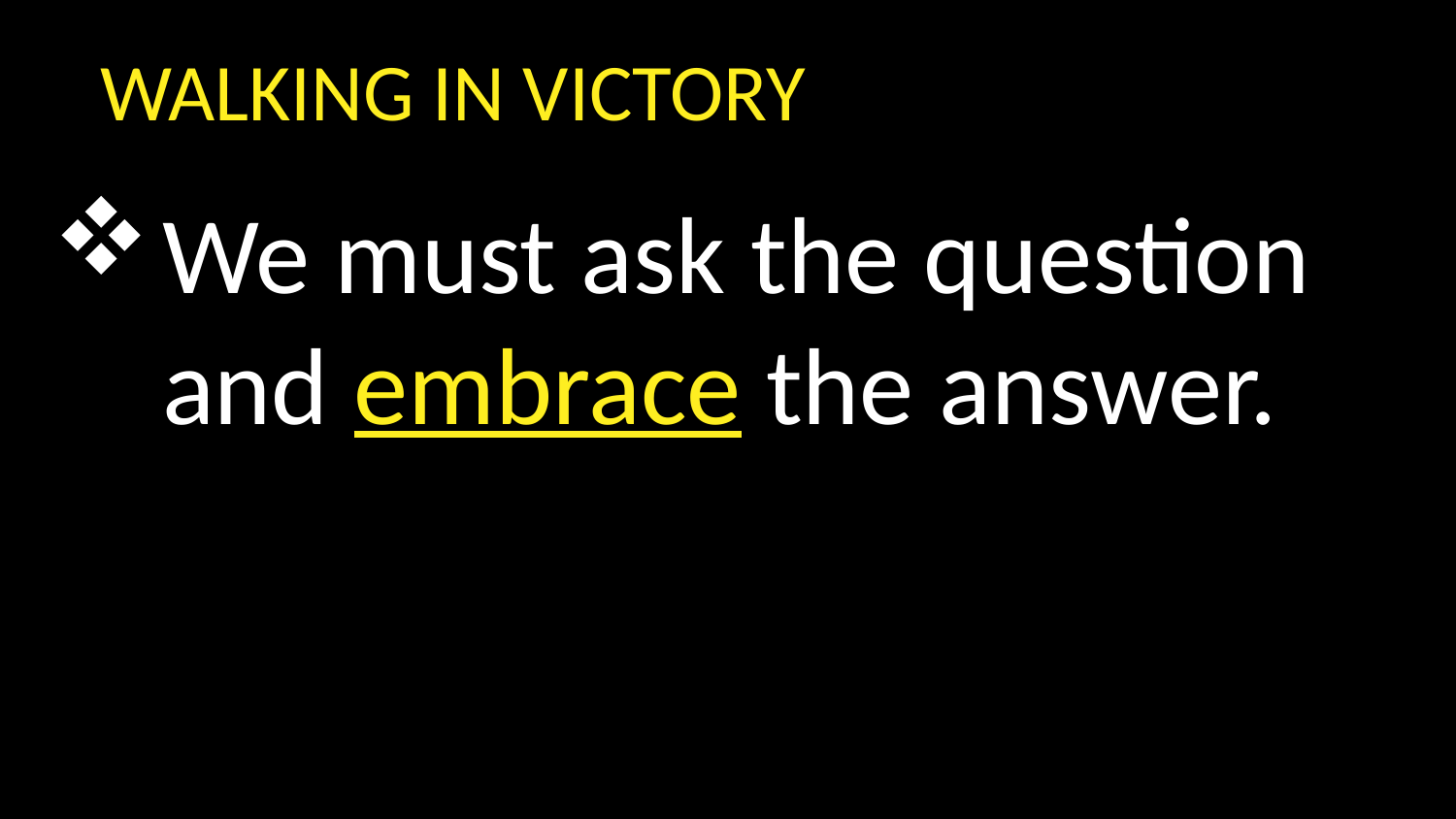

WALKING IN VICTORY
We must ask the question and embrace the answer.